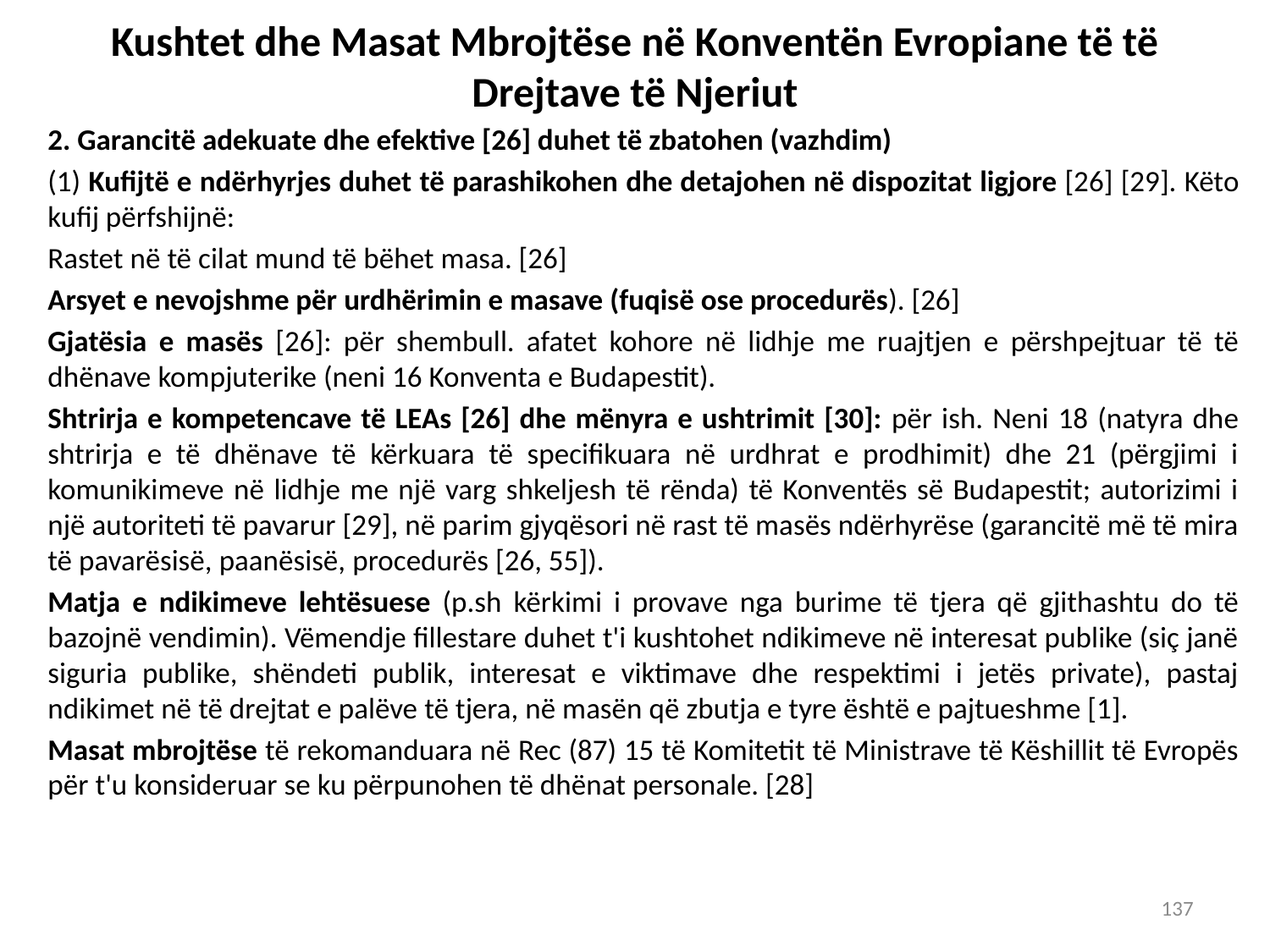

# Kushtet dhe Masat Mbrojtëse në Konventën Evropiane të të Drejtave të Njeriut
2. Garancitë adekuate dhe efektive [26] duhet të zbatohen (vazhdim)
(1) Kufijtë e ndërhyrjes duhet të parashikohen dhe detajohen në dispozitat ligjore [26] [29]. Këto kufij përfshijnë:
Rastet në të cilat mund të bëhet masa. [26]
Arsyet e nevojshme për urdhërimin e masave (fuqisë ose procedurës). [26]
Gjatësia e masës [26]: për shembull. afatet kohore në lidhje me ruajtjen e përshpejtuar të të dhënave kompjuterike (neni 16 Konventa e Budapestit).
Shtrirja e kompetencave të LEAs [26] dhe mënyra e ushtrimit [30]: për ish. Neni 18 (natyra dhe shtrirja e të dhënave të kërkuara të specifikuara në urdhrat e prodhimit) dhe 21 (përgjimi i komunikimeve në lidhje me një varg shkeljesh të rënda) të Konventës së Budapestit; autorizimi i një autoriteti të pavarur [29], në parim gjyqësori në rast të masës ndërhyrëse (garancitë më të mira të pavarësisë, paanësisë, procedurës [26, 55]).
Matja e ndikimeve lehtësuese (p.sh kërkimi i provave nga burime të tjera që gjithashtu do të bazojnë vendimin). Vëmendje fillestare duhet t'i kushtohet ndikimeve në interesat publike (siç janë siguria publike, shëndeti publik, interesat e viktimave dhe respektimi i jetës private), pastaj ndikimet në të drejtat e palëve të tjera, në masën që zbutja e tyre është e pajtueshme [1].
Masat mbrojtëse të rekomanduara në Rec (87) 15 të Komitetit të Ministrave të Këshillit të Evropës për t'u konsideruar se ku përpunohen të dhënat personale. [28]
137